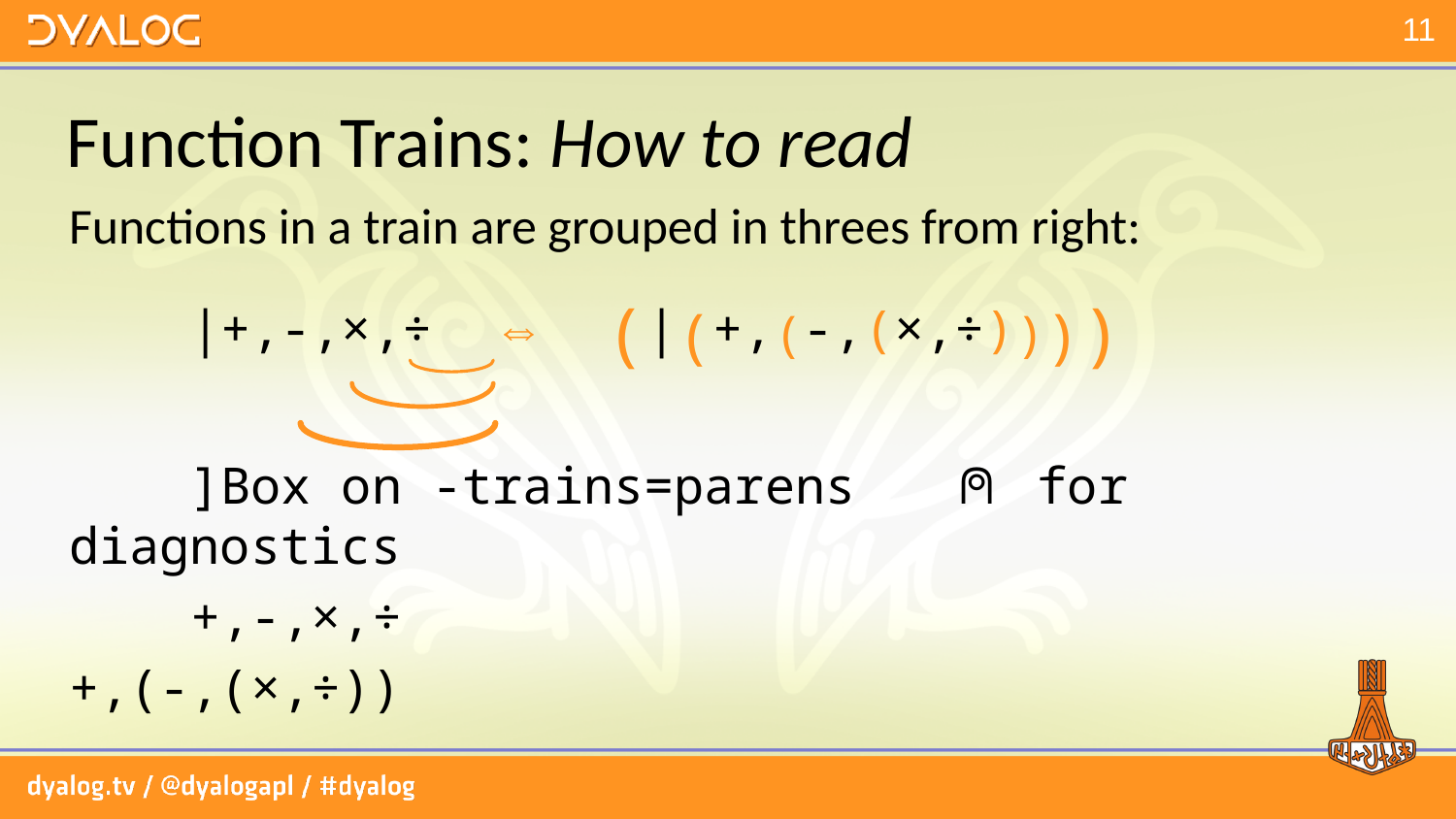

# Function Trains: How to read
Functions in a train are grouped in threes from right:
    |+,-,×,÷  ⇔  (|(+,(-,(×,÷))))

    ]Box on -trains=parens   ⍝ for diagnostics
    +,-,×,÷
+,(-,(×,÷))